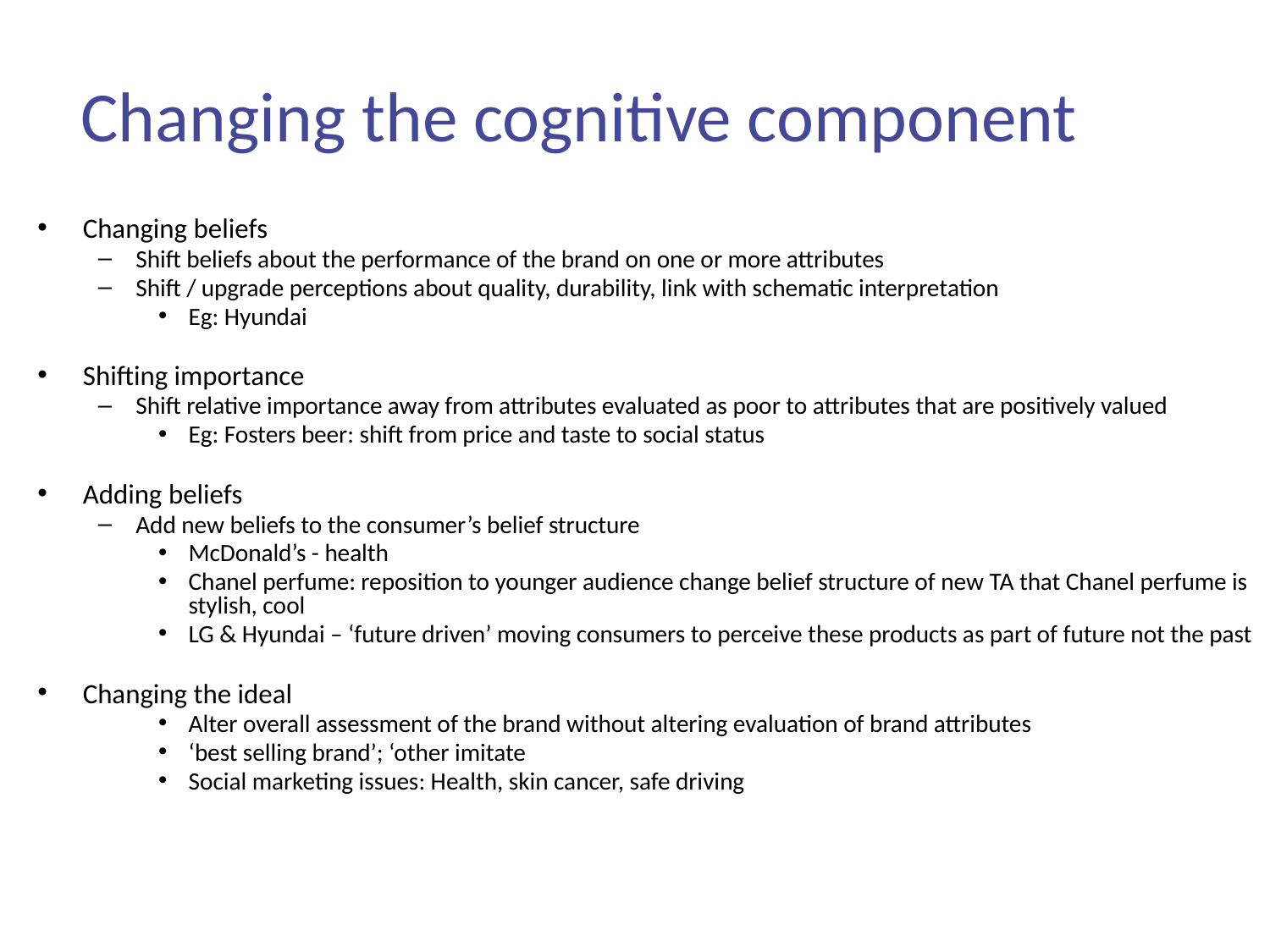

# Changing the cognitive component
Changing beliefs
Shift beliefs about the performance of the brand on one or more attributes
Shift / upgrade perceptions about quality, durability, link with schematic interpretation
Eg: Hyundai

Shifting importance
Shift relative importance away from attributes evaluated as poor to attributes that are positively valued
Eg: Fosters beer: shift from price and taste to social status

Adding beliefs
Add new beliefs to the consumer’s belief structure
McDonald’s - health
Chanel perfume: reposition to younger audience change belief structure of new TA that Chanel perfume is stylish, cool
LG & Hyundai – ‘future driven’ moving consumers to perceive these products as part of future not the past

Changing the ideal
Alter overall assessment of the brand without altering evaluation of brand attributes
‘best selling brand’; ‘other imitate
Social marketing issues: Health, skin cancer, safe driving